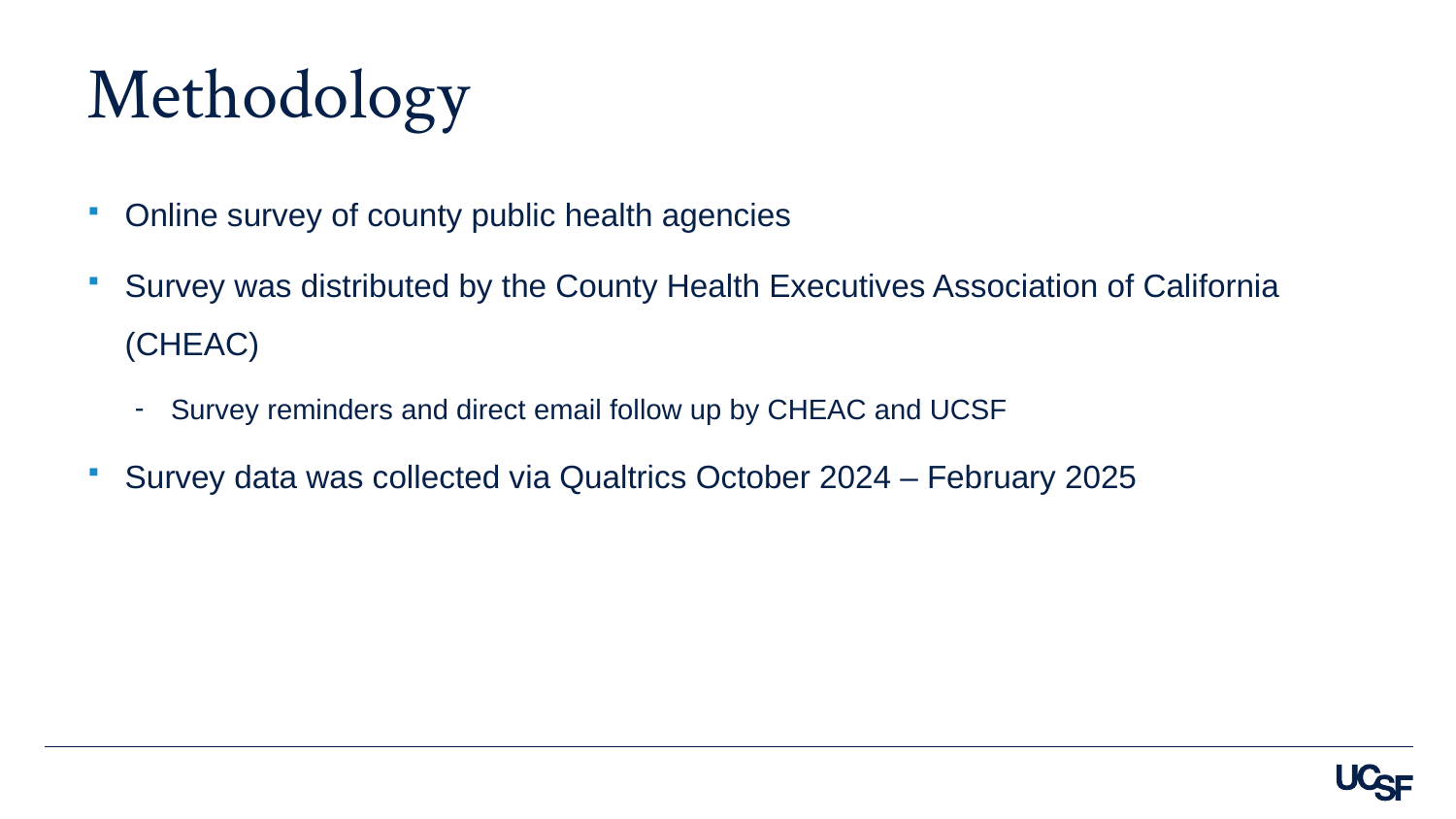

# Methodology
Online survey of county public health agencies
Survey was distributed by the County Health Executives Association of California (CHEAC)
Survey reminders and direct email follow up by CHEAC and UCSF
Survey data was collected via Qualtrics October 2024 – February 2025